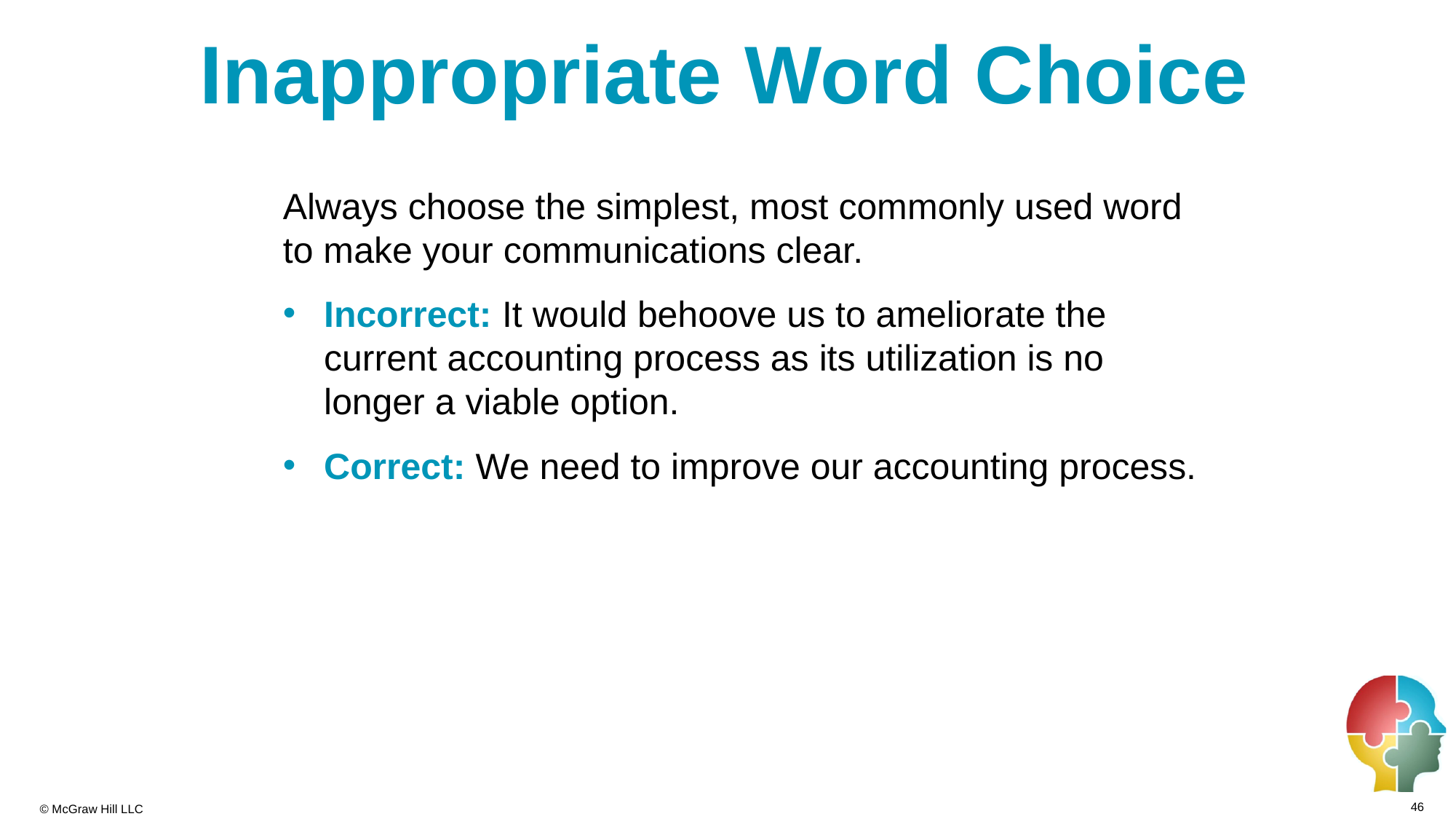

# Inappropriate Word Choice
Always choose the simplest, most commonly used word to make your communications clear.
Incorrect: It would behoove us to ameliorate the current accounting process as its utilization is no longer a viable option.
Correct: We need to improve our accounting process.
46